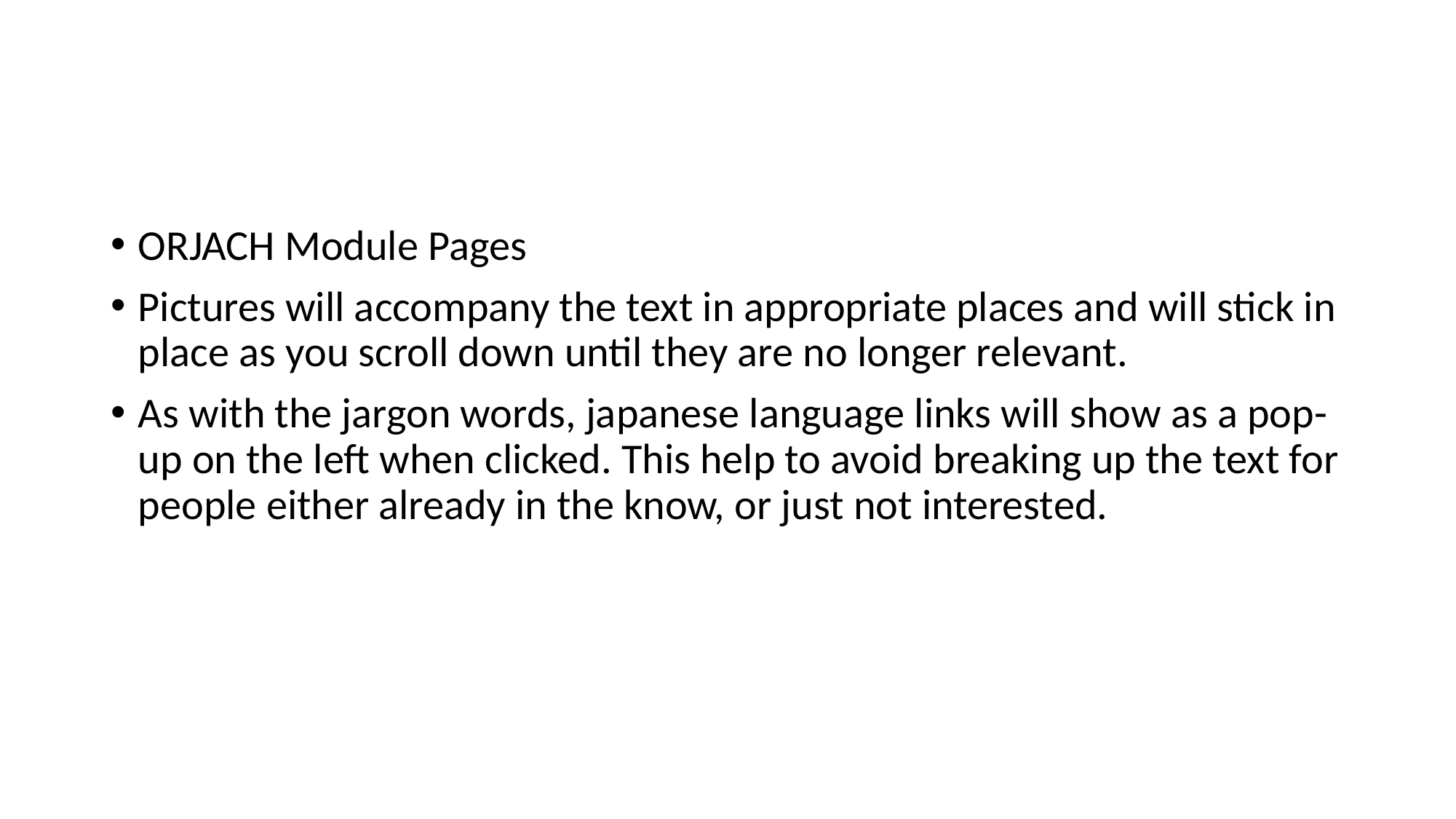

#
ORJACH Module Pages
Pictures will accompany the text in appropriate places and will stick in place as you scroll down until they are no longer relevant.
As with the jargon words, japanese language links will show as a pop-up on the left when clicked. This help to avoid breaking up the text for people either already in the know, or just not interested.